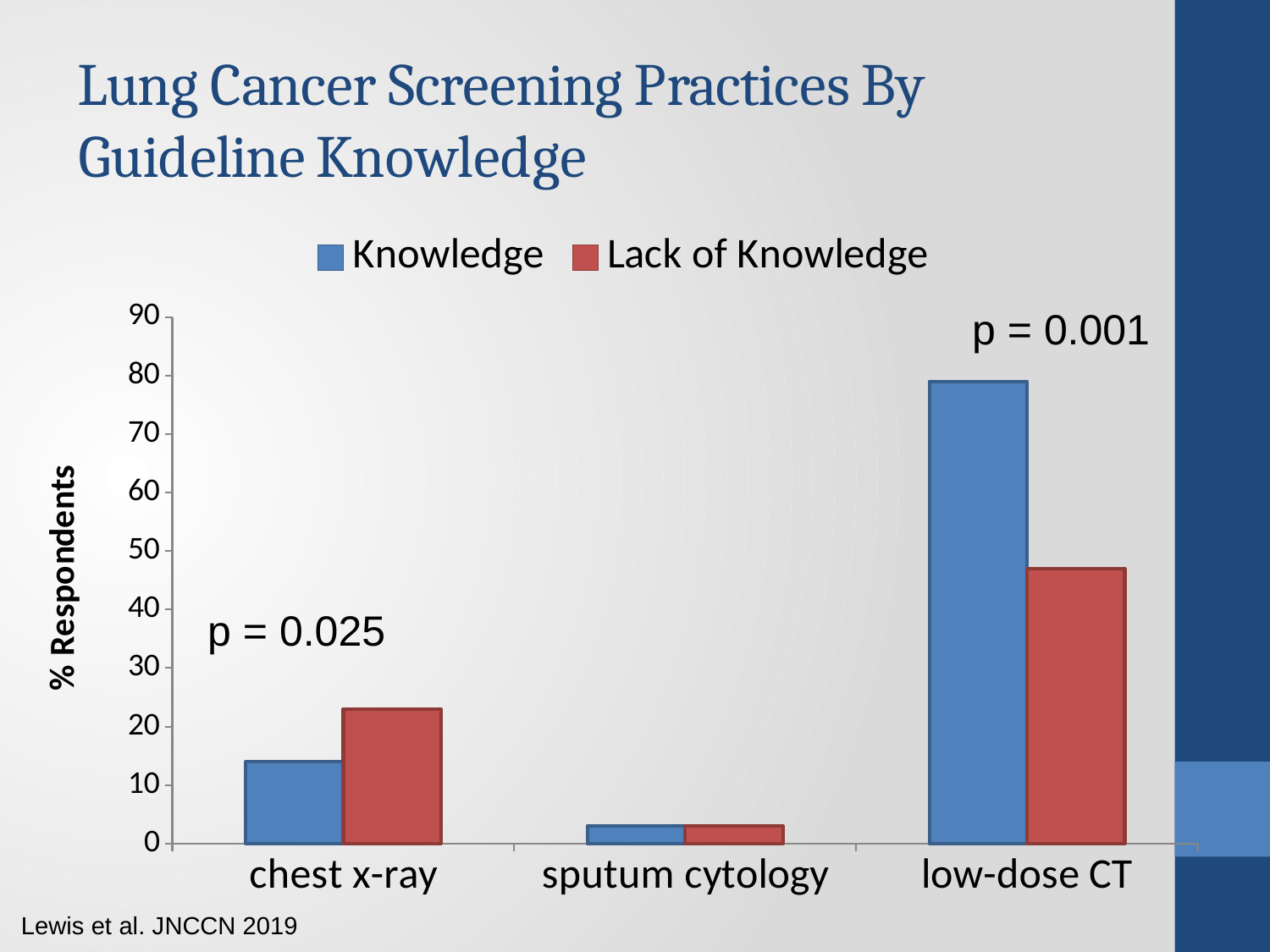

# Lung Cancer Screening Practices By Guideline Knowledge

### Chart

| Category | Knowledge | Lack of Knowledge |
|---|---|---|
| chest x-ray | 14.0 | 23.0 |
| sputum cytology | 3.0 | 3.0 |
| low-dose CT | 79.0 | 47.0 |
p = 0.001
p = 0.025
 Lewis et al. JNCCN 2019